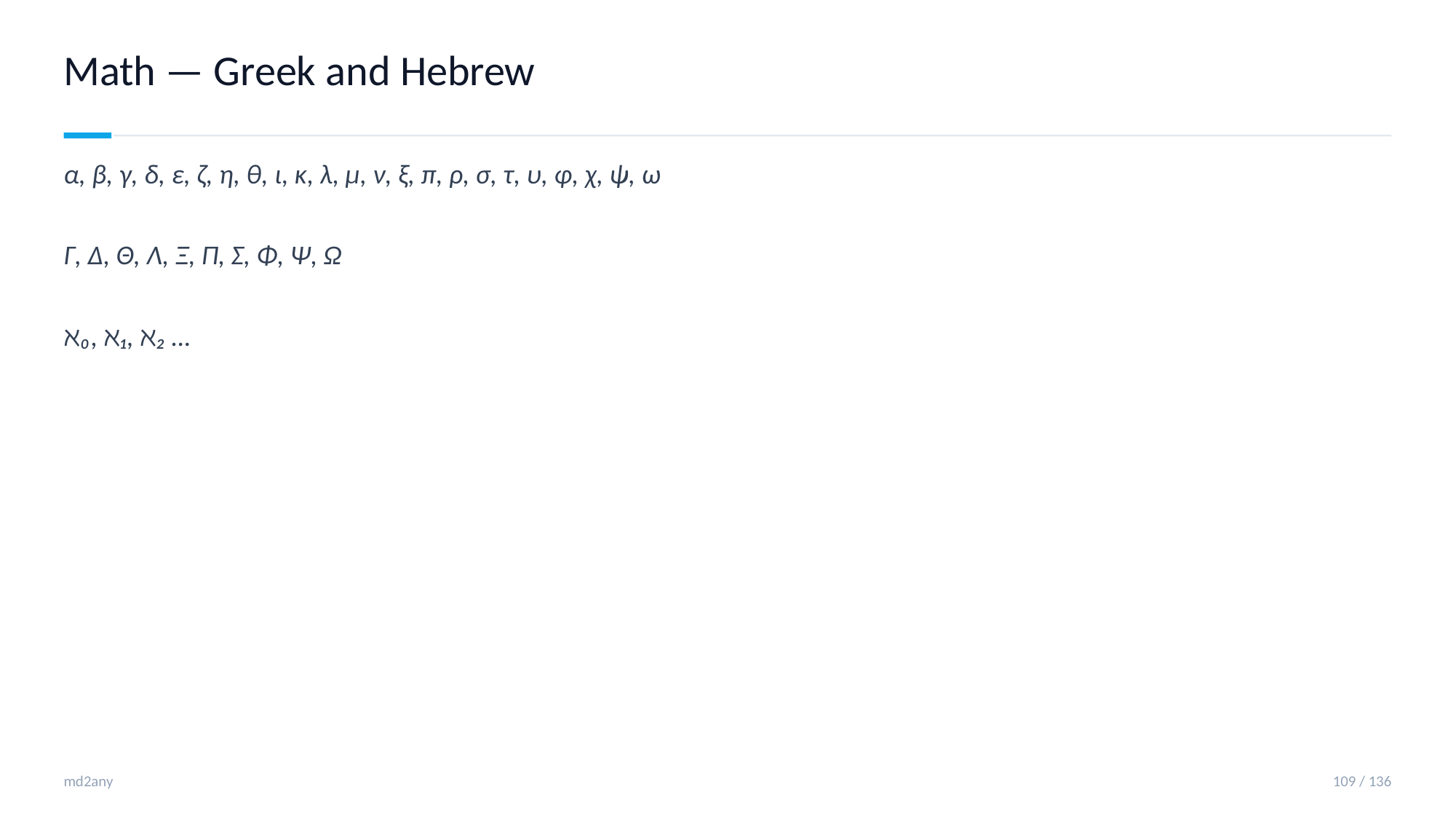

Math — Greek and Hebrew

α, β, γ, δ, ε, ζ, η, θ, ι, κ, λ, μ, ν, ξ, π, ρ, σ, τ, υ, φ, χ, ψ, ω
Γ, Δ, Θ, Λ, Ξ, Π, Σ, Φ, Ψ, Ω
ℵ₀, ℵ₁, ℵ₂ …
md2any
109 / 136